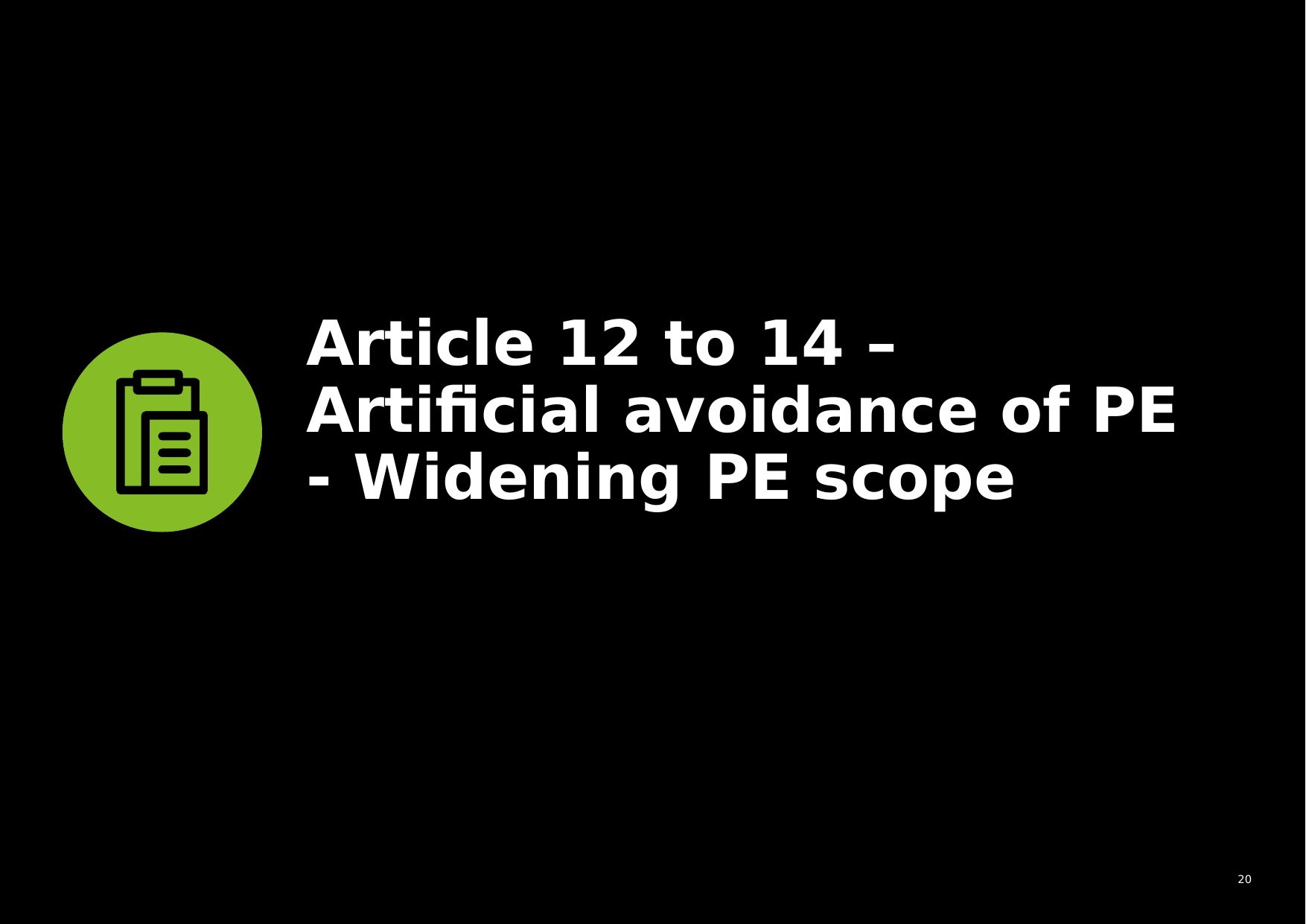

# Article 12 to 14 – Artificial avoidance of PE - Widening PE scope